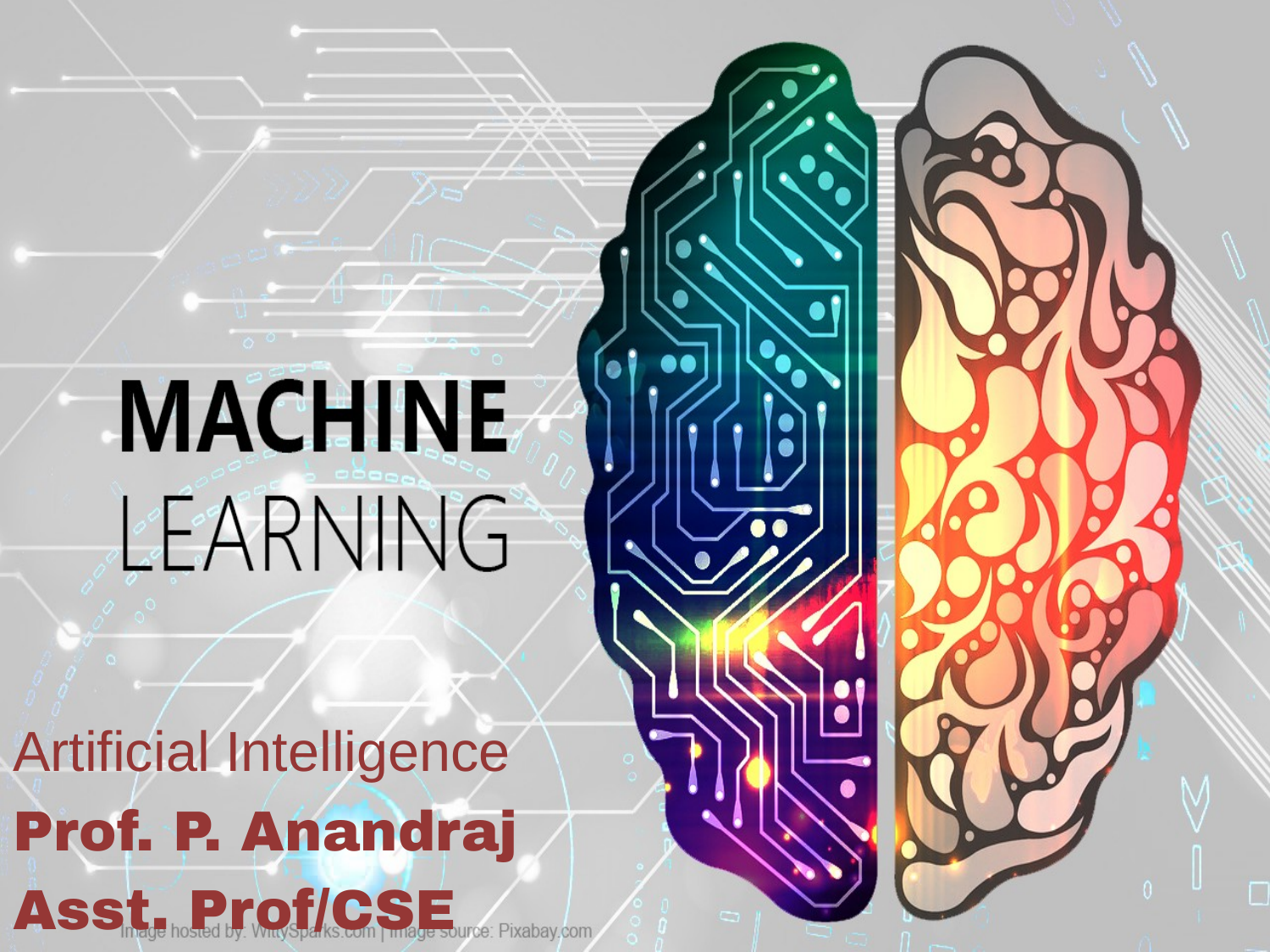

Artificial Intelligence
Prof. P. Anandraj
Asst. Prof/CSE